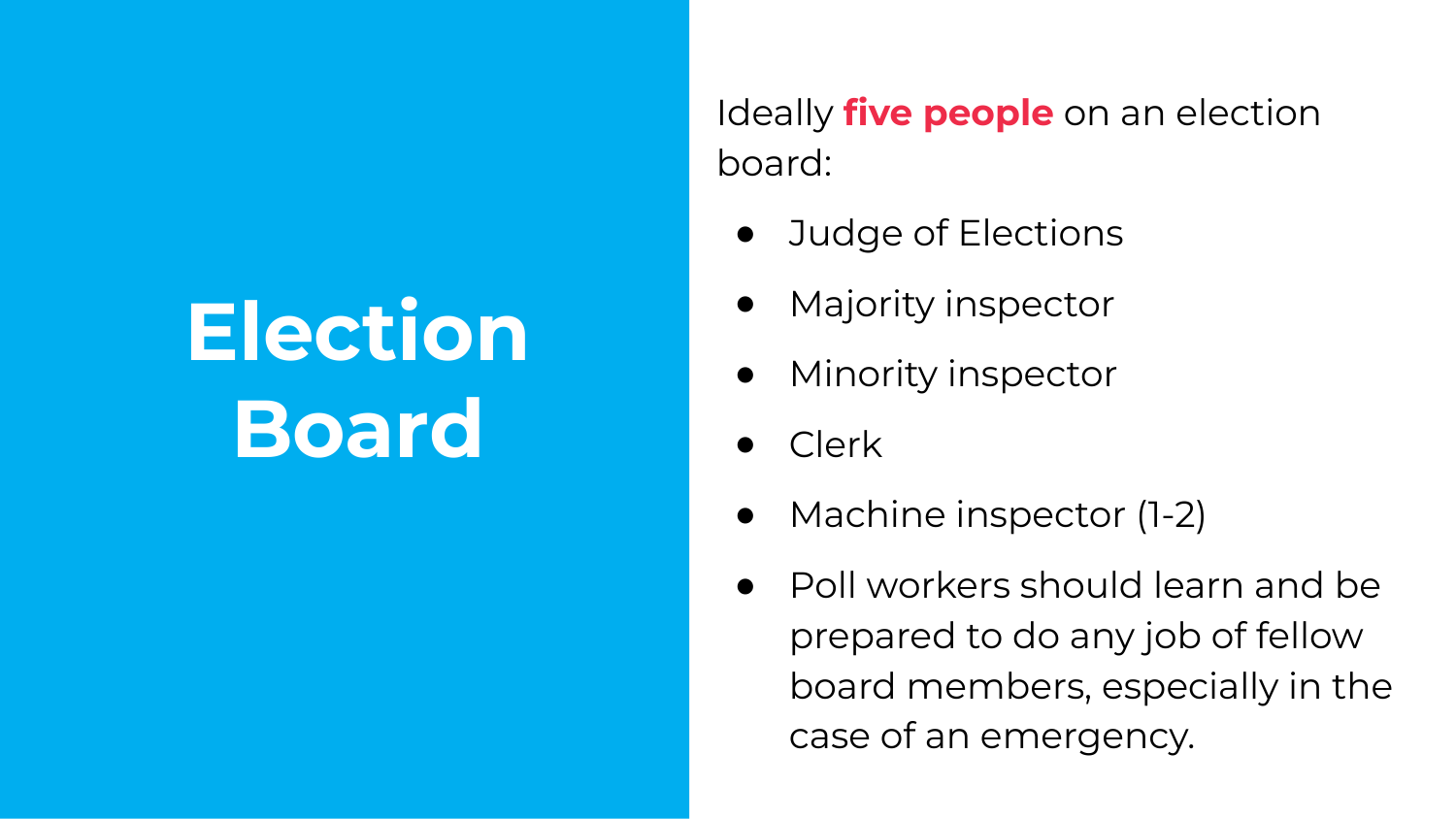

Ideally five people on an election board:
Judge of Elections
Majority inspector
Minority inspector
Clerk
Machine inspector (1-2)
Poll workers should learn and be prepared to do any job of fellow board members, especially in the case of an emergency.
Election Board